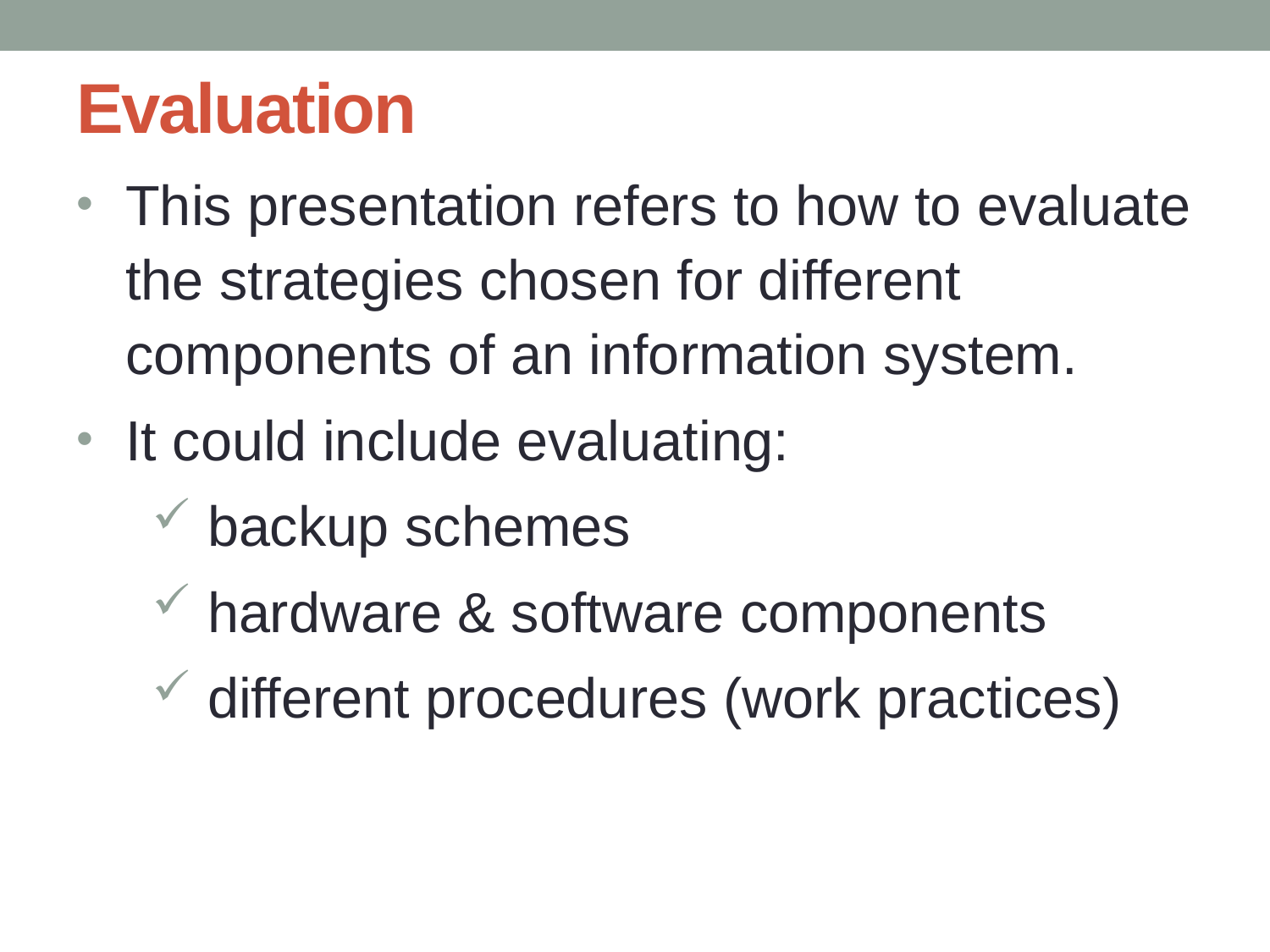

# Evaluation
This presentation refers to how to evaluate the strategies chosen for different components of an information system.
It could include evaluating:
 backup schemes
 hardware & software components
 different procedures (work practices)